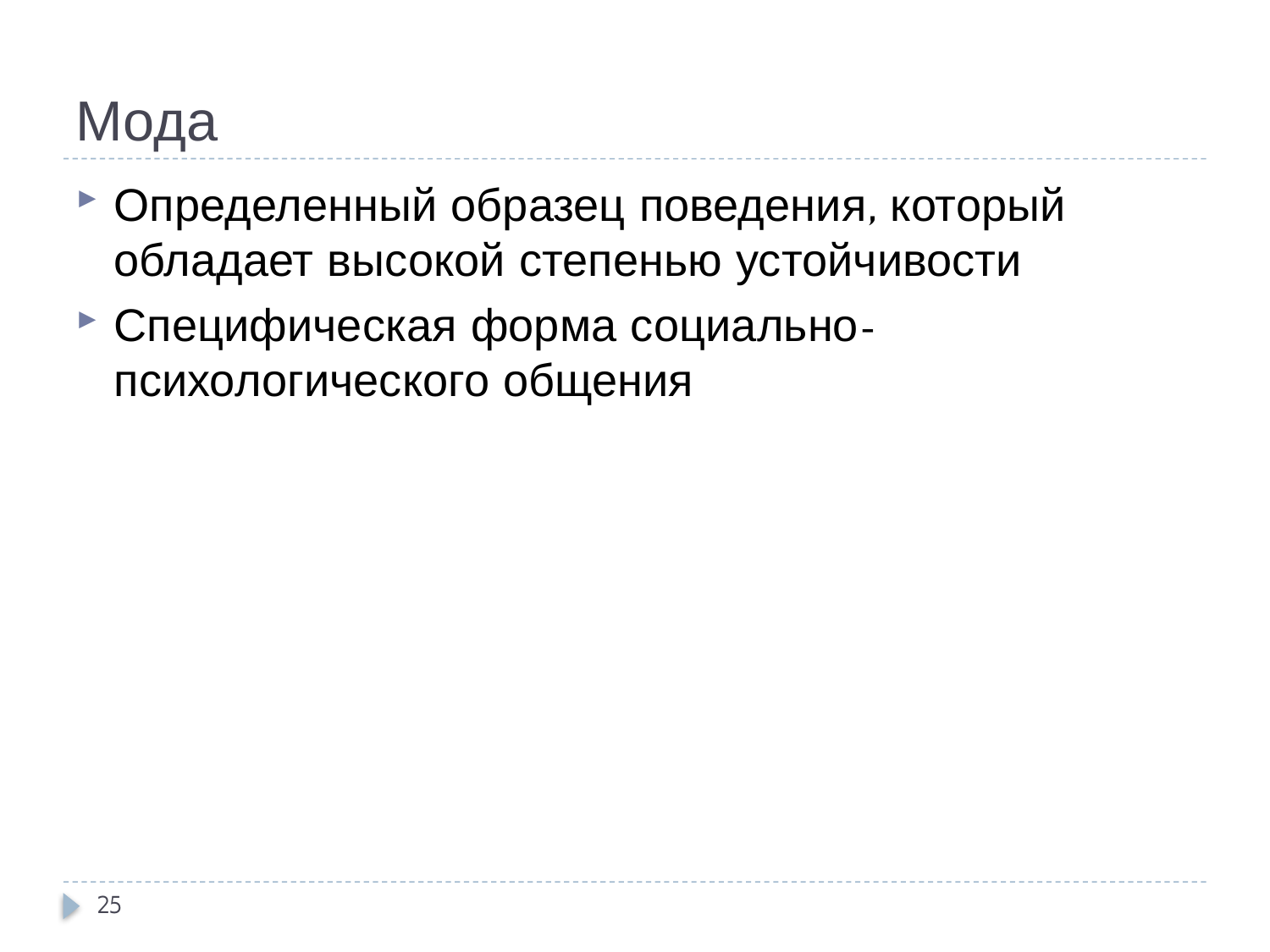

# Мода
Определенный образец поведения, который обладает высокой степенью устойчивости
Специфическая форма социально-психологического общения
25